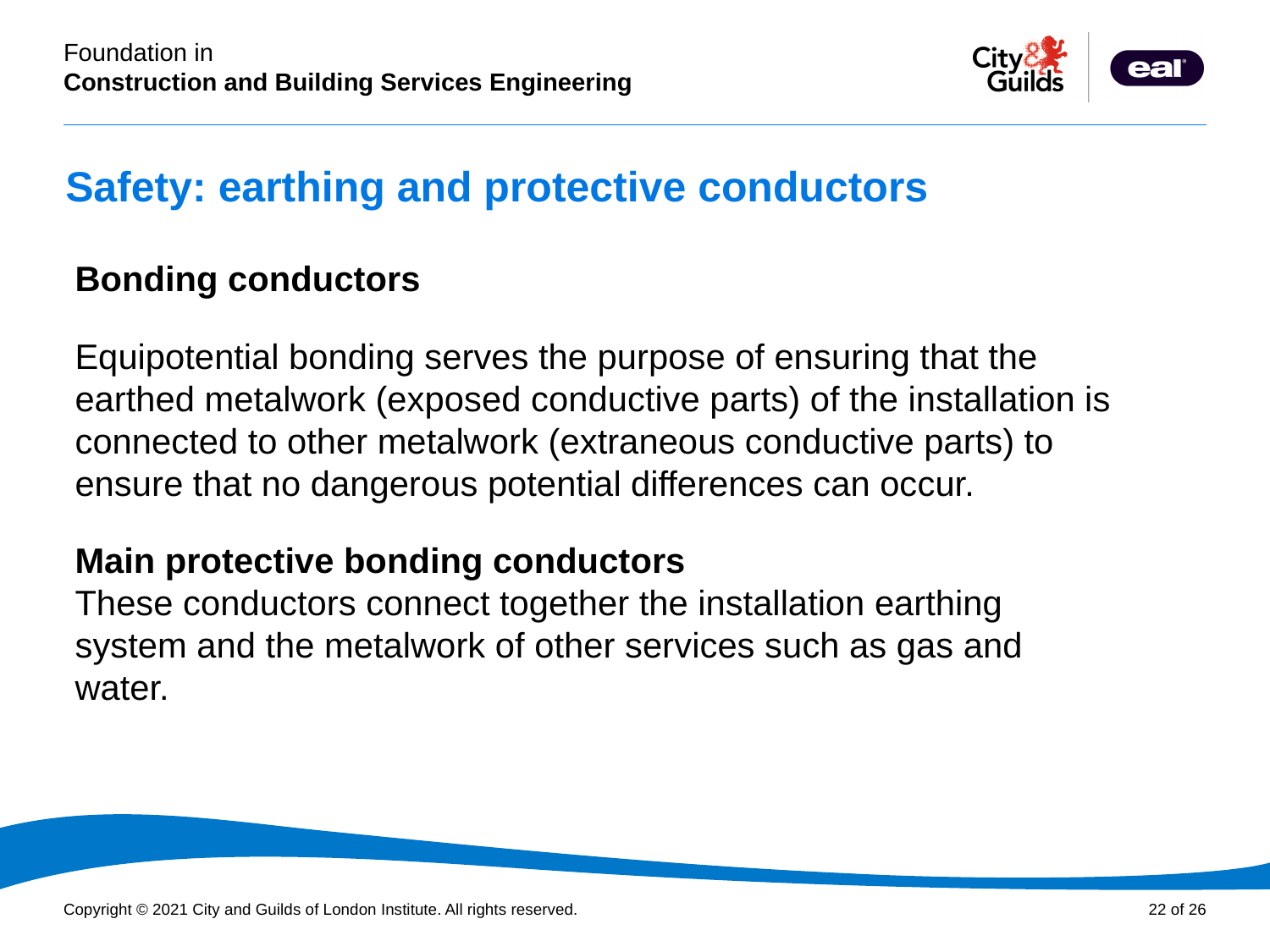

# Safety: earthing and protective conductors
Bonding conductors
Equipotential bonding serves the purpose of ensuring that the earthed metalwork (exposed conductive parts) of the installation is connected to other metalwork (extraneous conductive parts) to ensure that no dangerous potential differences can occur.
Main protective bonding conductors
These conductors connect together the installation earthing system and the metalwork of other services such as gas and water.